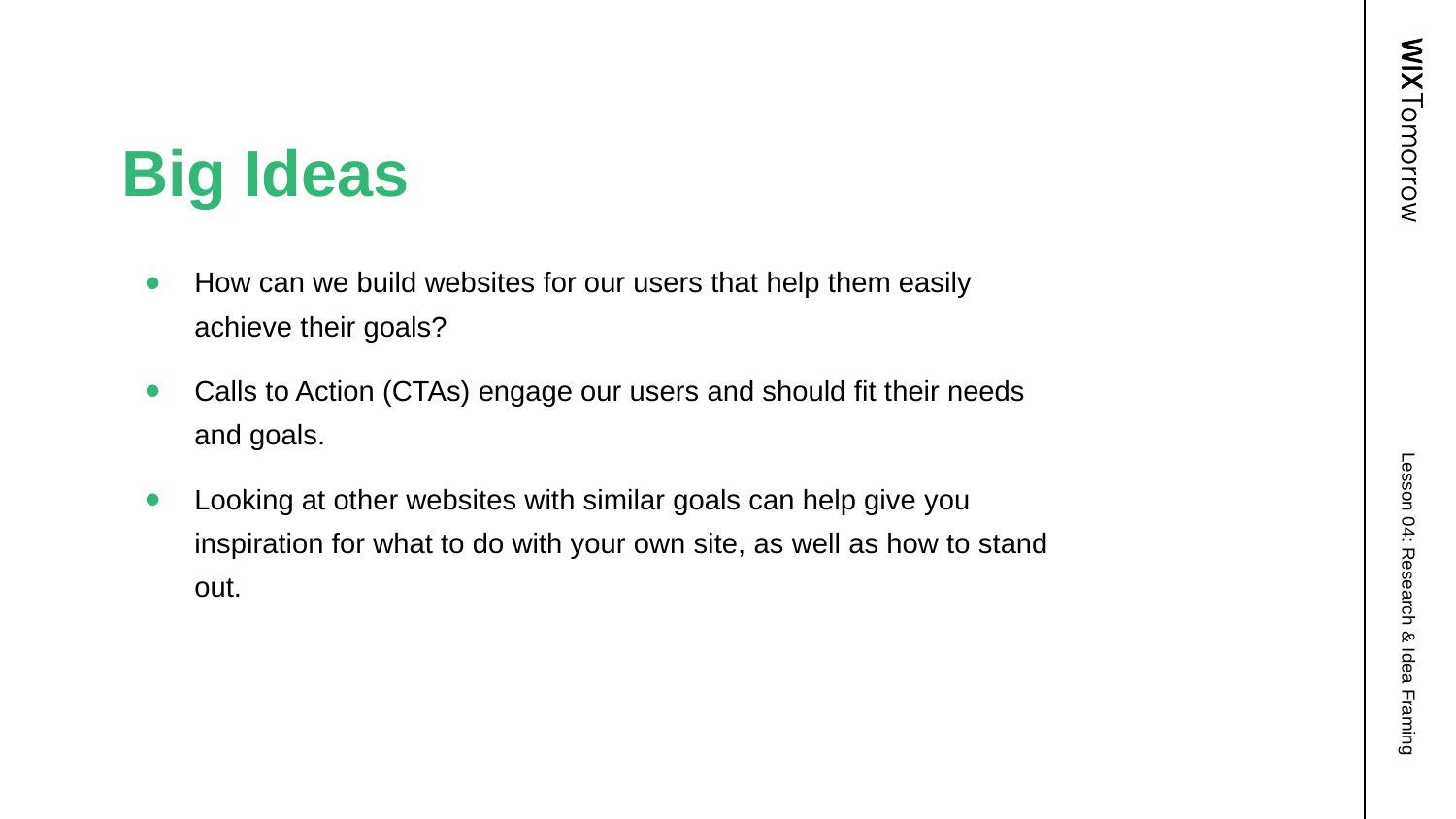

# Big Ideas
How can we build websites for our users that help them easily achieve their goals?
Calls to Action (CTAs) engage our users and should fit their needs and goals.
Looking at other websites with similar goals can help give you inspiration for what to do with your own site, as well as how to stand out.